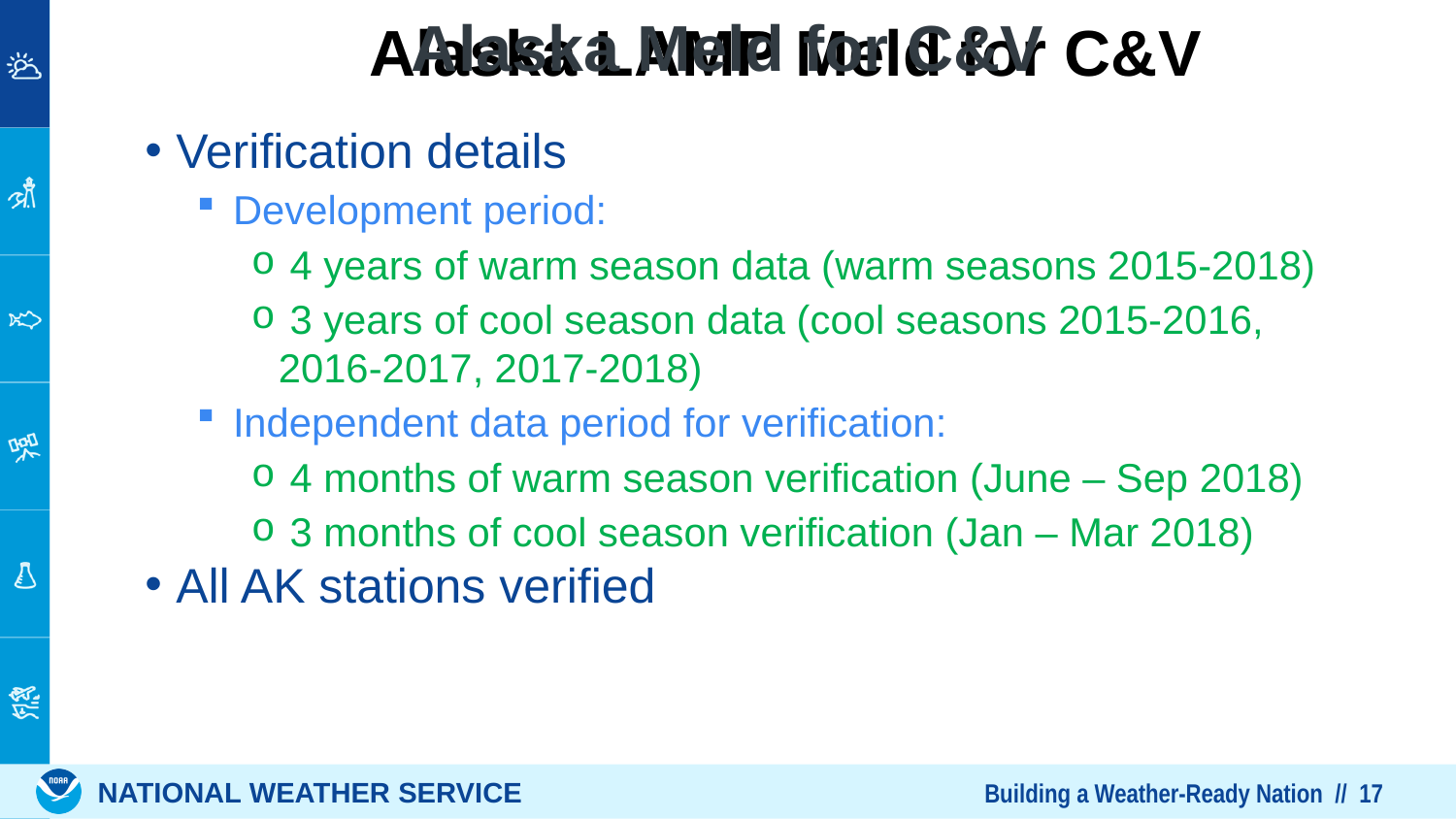

# Alaska Meld for C&V
Alaska LAMP Meld for C&V
Verification details
Development period:
 4 years of warm season data (warm seasons 2015-2018)
 3 years of cool season data (cool seasons 2015-2016, 2016-2017, 2017-2018)
Independent data period for verification:
 4 months of warm season verification (June – Sep 2018)
 3 months of cool season verification (Jan – Mar 2018)
All AK stations verified